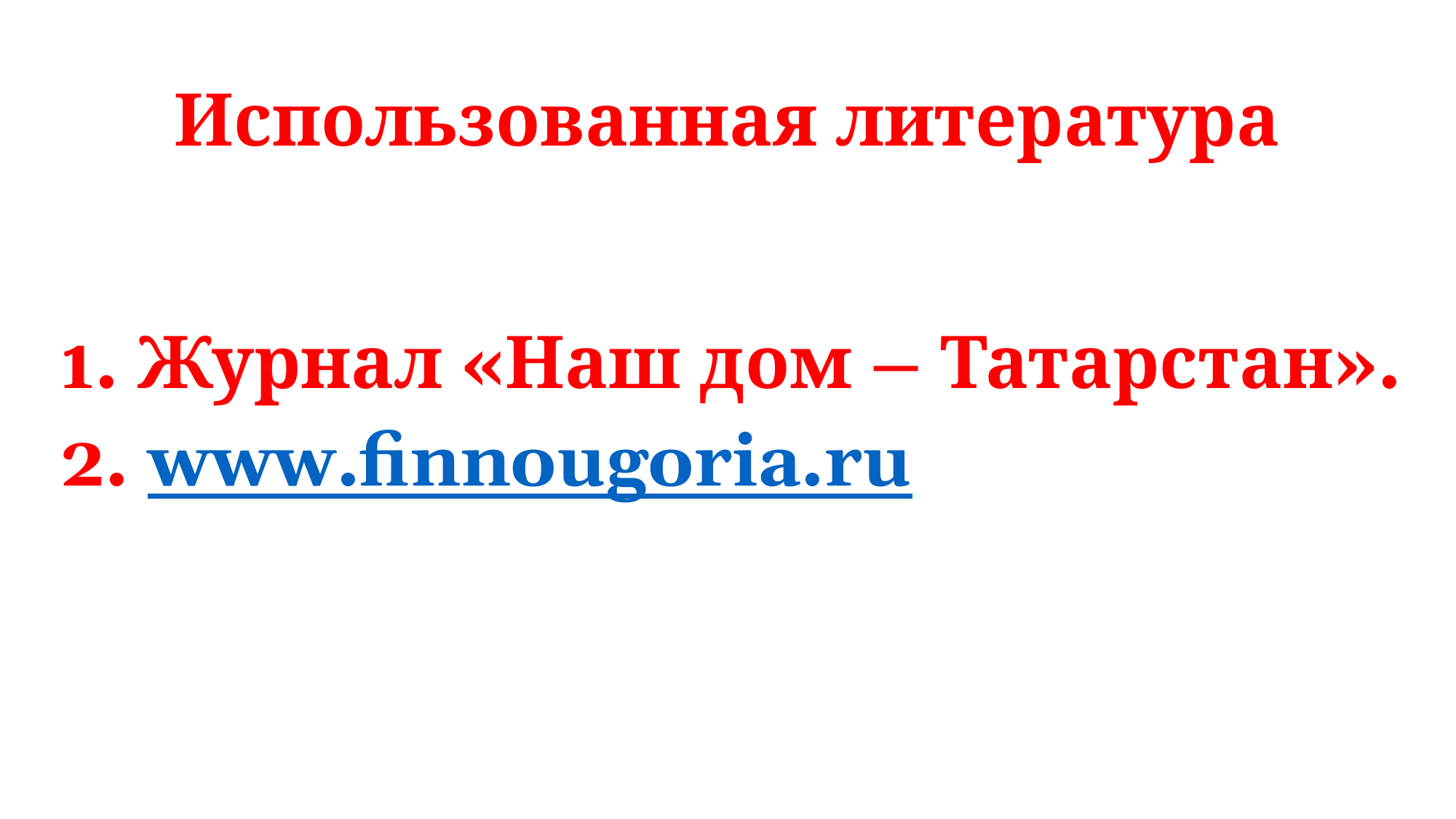

# Использованная литература

1. Журнал «Наш дом – Татарстан».
2. www.finnougoria.ru